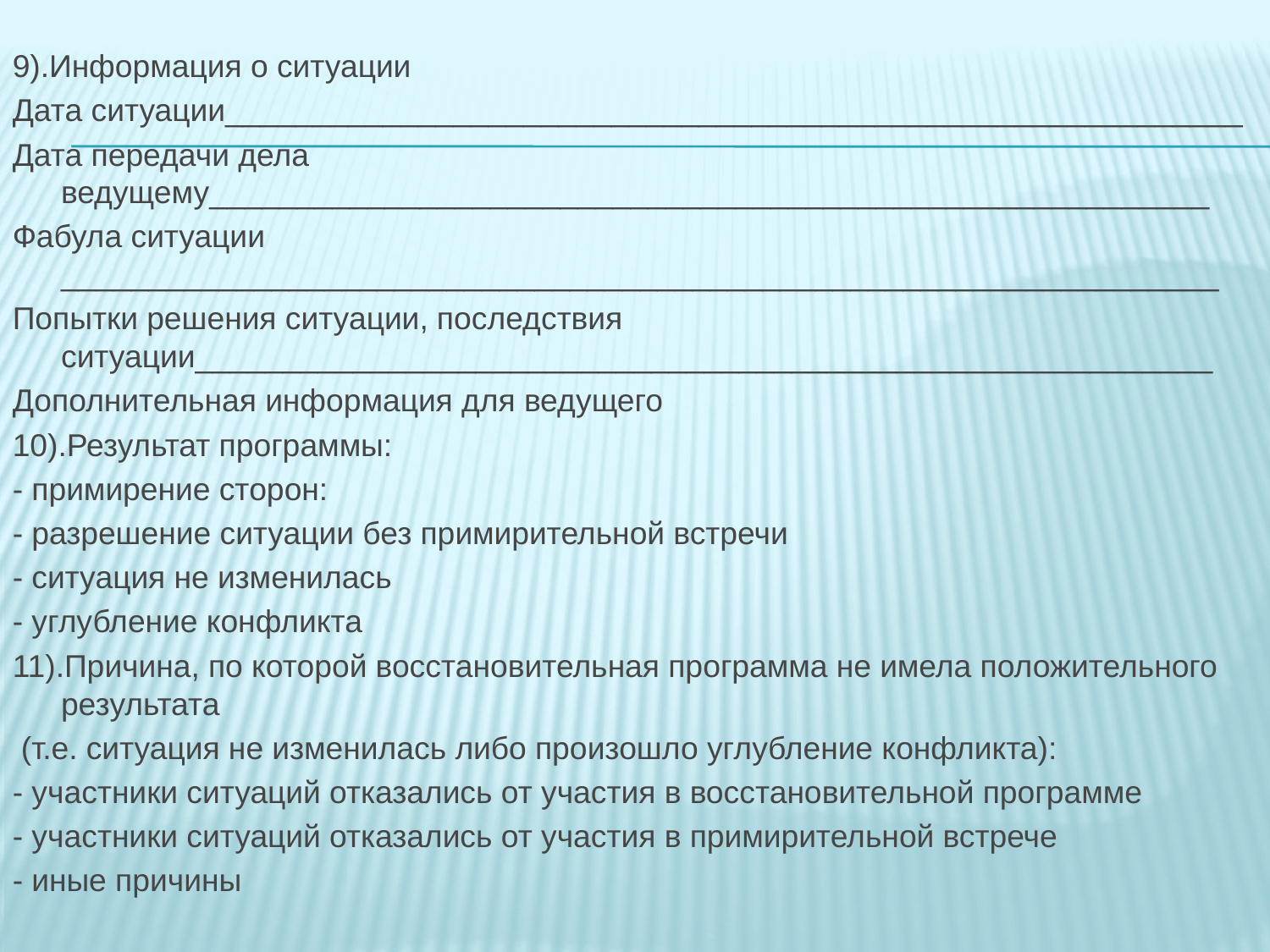

9).Информация о ситуации
Дата ситуации__________________________________________________________
Дата передачи дела ведущему_________________________________________________________
Фабула ситуации __________________________________________________________________
Попытки решения ситуации, последствия ситуации__________________________________________________________
Дополнительная информация для ведущего
10).Результат программы:
- примирение сторон:
- разрешение ситуации без примирительной встречи
- ситуация не изменилась
- углубление конфликта
11).Причина, по которой восстановительная программа не имела положительного результата
 (т.е. ситуация не изменилась либо произошло углубление конфликта):
- участники ситуаций отказались от участия в восстановительной программе
- участники ситуаций отказались от участия в примирительной встрече
- иные причины